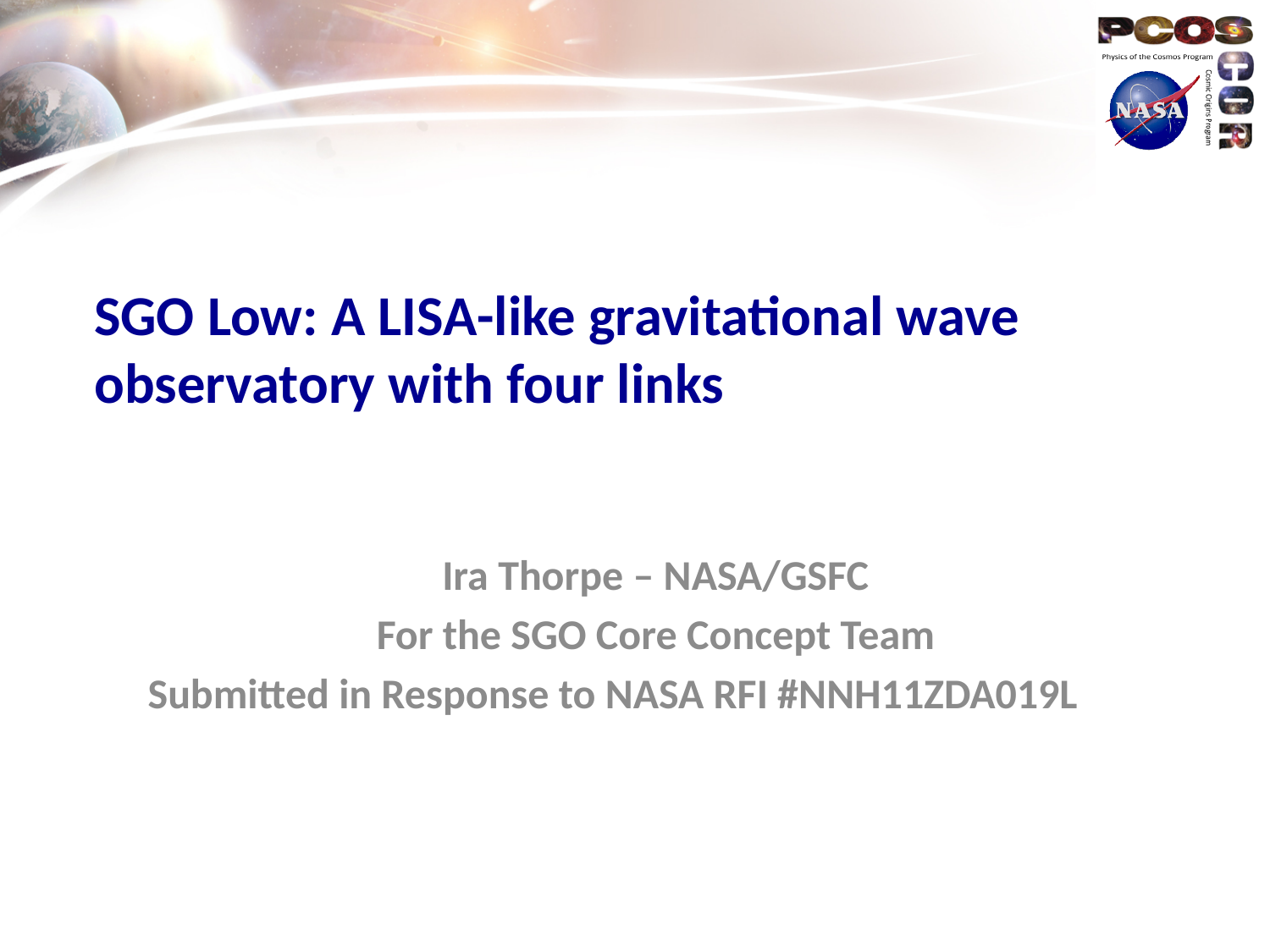

# SGO Low: A LISA-like gravitational wave observatory with four links
Ira Thorpe – NASA/GSFC
For the SGO Core Concept Team
Submitted in Response to NASA RFI #NNH11ZDA019L